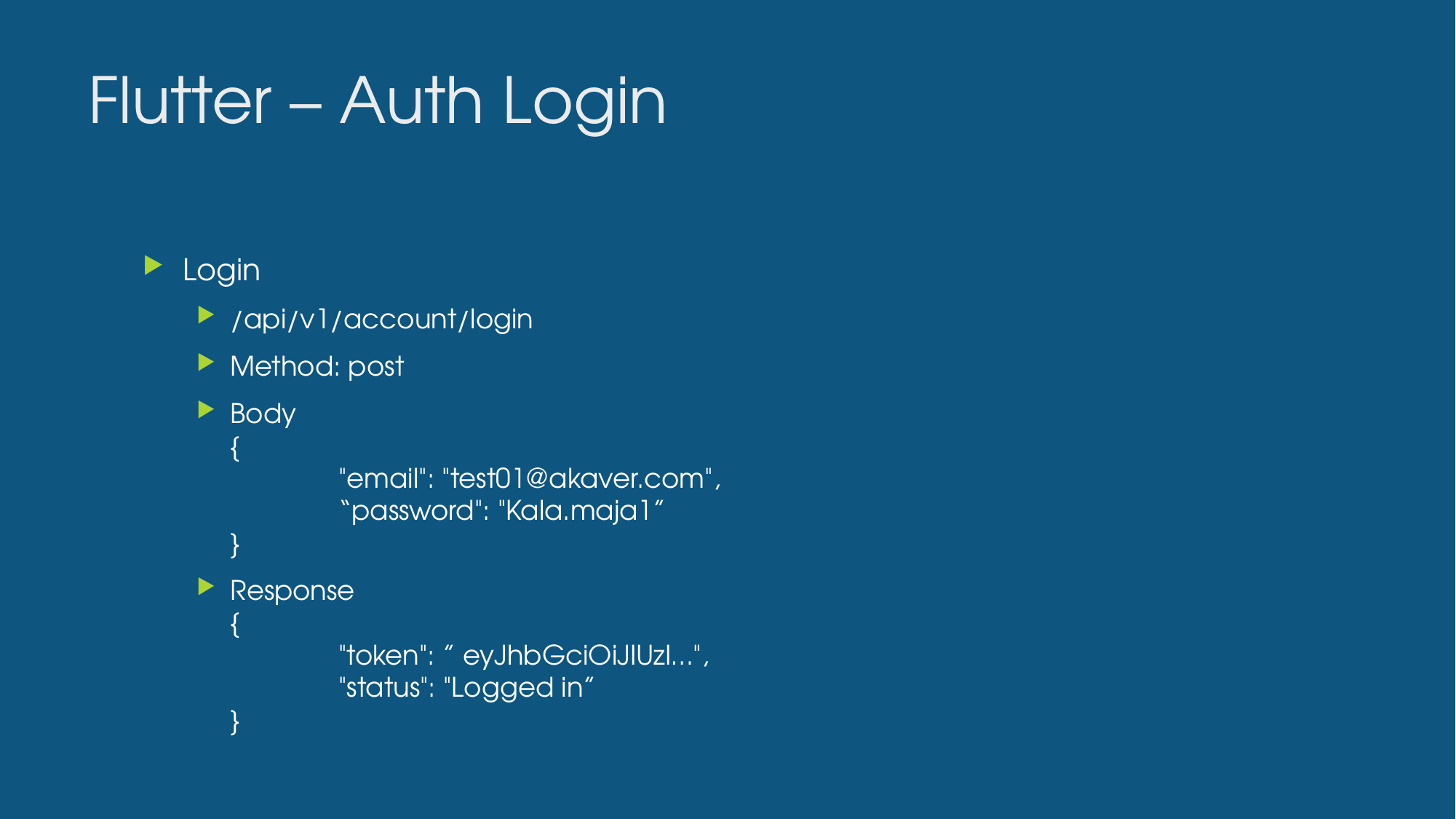

7
# Flutter – Auth Login
Login
/api/v1/account/login
Method: post
Body
{
	"email": "test01@akaver.com",
	“password": "Kala.maja1”
}
Response
{
	"token": ” eyJhbGciOiJIUzI…",
	"status": "Logged in”
}